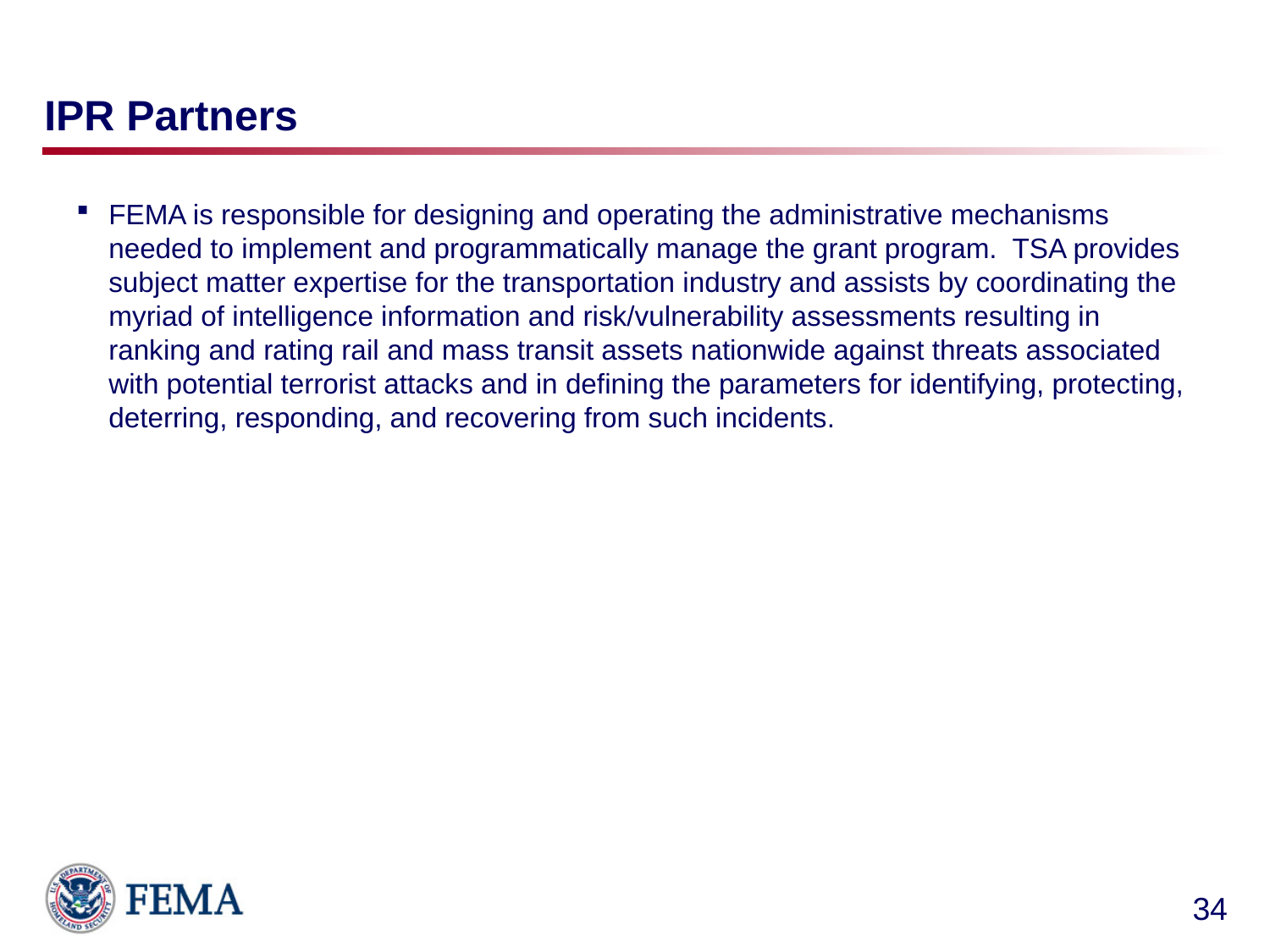

# IPR Partners
FEMA is responsible for designing and operating the administrative mechanisms needed to implement and programmatically manage the grant program.  TSA provides subject matter expertise for the transportation industry and assists by coordinating the myriad of intelligence information and risk/vulnerability assessments resulting in ranking and rating rail and mass transit assets nationwide against threats associated with potential terrorist attacks and in defining the parameters for identifying, protecting, deterring, responding, and recovering from such incidents.

34